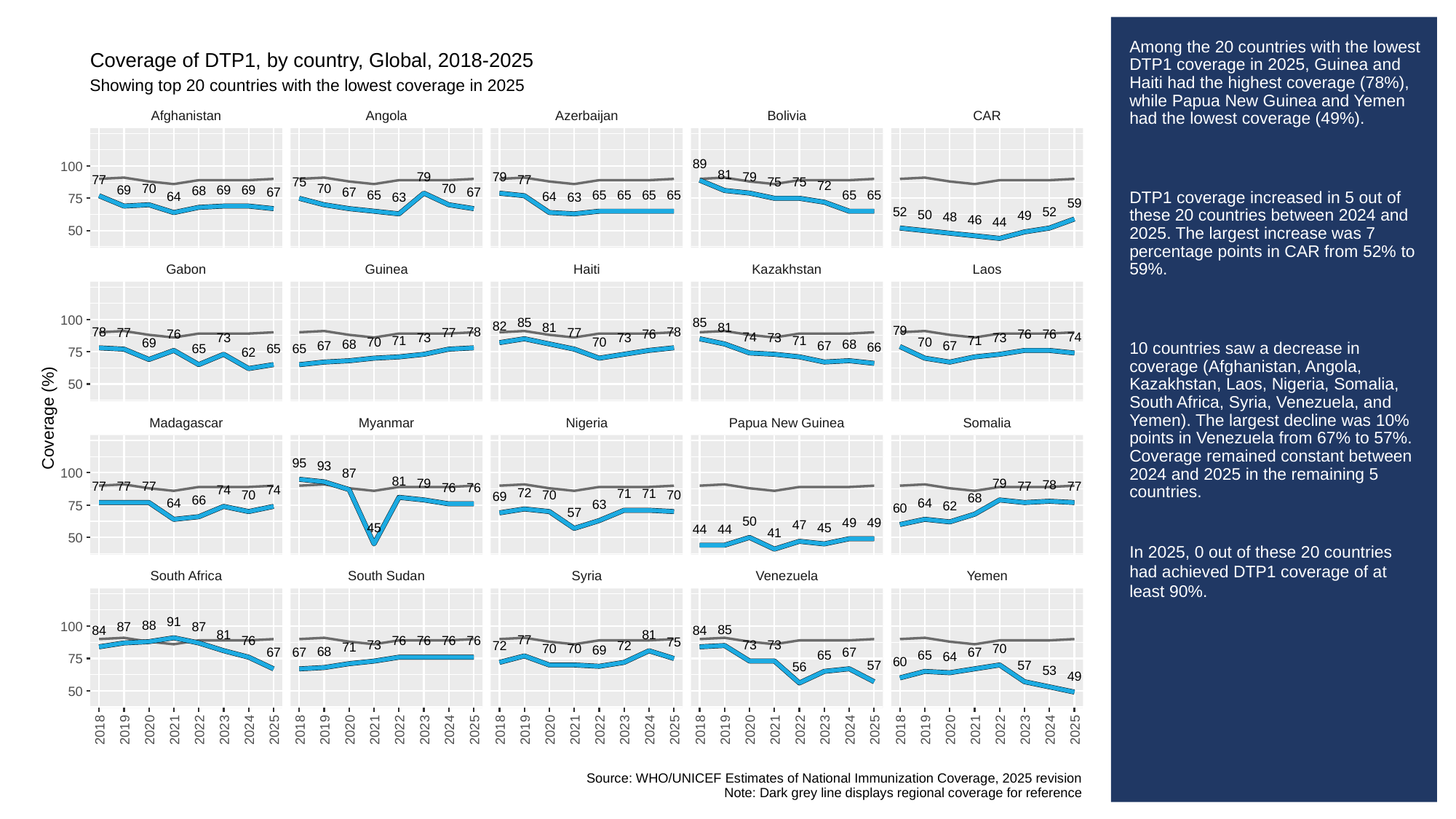

# Among the 20 countries with the lowest DTP1 coverage in 2025, Guinea and Haiti had the highest coverage (78%), while Papua New Guinea and Yemen had the lowest coverage (49%).

DTP1 coverage increased in 5 out of these 20 countries between 2024 and 2025. The largest increase was 7 percentage points in CAR from 52% to 59%.

10 countries saw a decrease in coverage (Afghanistan, Angola, Kazakhstan, Laos, Nigeria, Somalia, South Africa, Syria, Venezuela, and Yemen). The largest decline was 10% points in Venezuela from 67% to 57%. Coverage remained constant between 2024 and 2025 in the remaining 5 countries.

In 2025, 0 out of these 20 countries had achieved DTP1 coverage of at least 90%.

Coverage of DTP1, by country, Global, 2018-2025
Showing top 20 countries with the lowest coverage in 2025
Afghanistan
Angola
Azerbaijan
Bolivia
CAR

89
100

81
79
79
79
77
77
75
75
75

72

70
70
70
69
69
69
68
67
67
67
65
65
65
65
65
65
65
64
64
63
63

75

59

52
52
50
49
48

46
44

50

Gabon
Guinea
Haiti
Kazakhstan
Laos

100
85
85

82
81
81
79
78
78
78
77
77
77
76
76
76
76

74
74
73
73
73
73
73

71
71
71
70
70
70
69

68
68
67
67
67
66
65
65
65

75
62

50

Coverage (%)
Madagascar
Myanmar
Nigeria
Papua New Guinea
Somalia

95
93
100
87

81
79
79

78
77
77
77
77
77
76
76

74
74
72

71
71
70
70
70
69
68
66
64
64
63

75
62

60

57

50
49
49
47

45
45
44
44
41
50

South Africa
South Sudan
Syria
Venezuela
Yemen

91
88
100
87
87
85
84
84

81
81
77
76
76
76
76
76
75

73
73
73
72
72

71
70
70
70
69

68
67
67
67
67
65
65

64
75
60

57
57
56

53
49

50

2018
2019
2020
2021
2022
2023
2024
2025
2018
2019
2020
2021
2022
2023
2024
2025
2018
2019
2020
2021
2022
2023
2024
2025
2018
2019
2020
2021
2022
2023
2024
2025
2018
2019
2020
2021
2022
2023
2024
2025
Source: WHO/UNICEF Estimates of National Immunization Coverage, 2025 revision
Note: Dark grey line displays regional coverage for reference